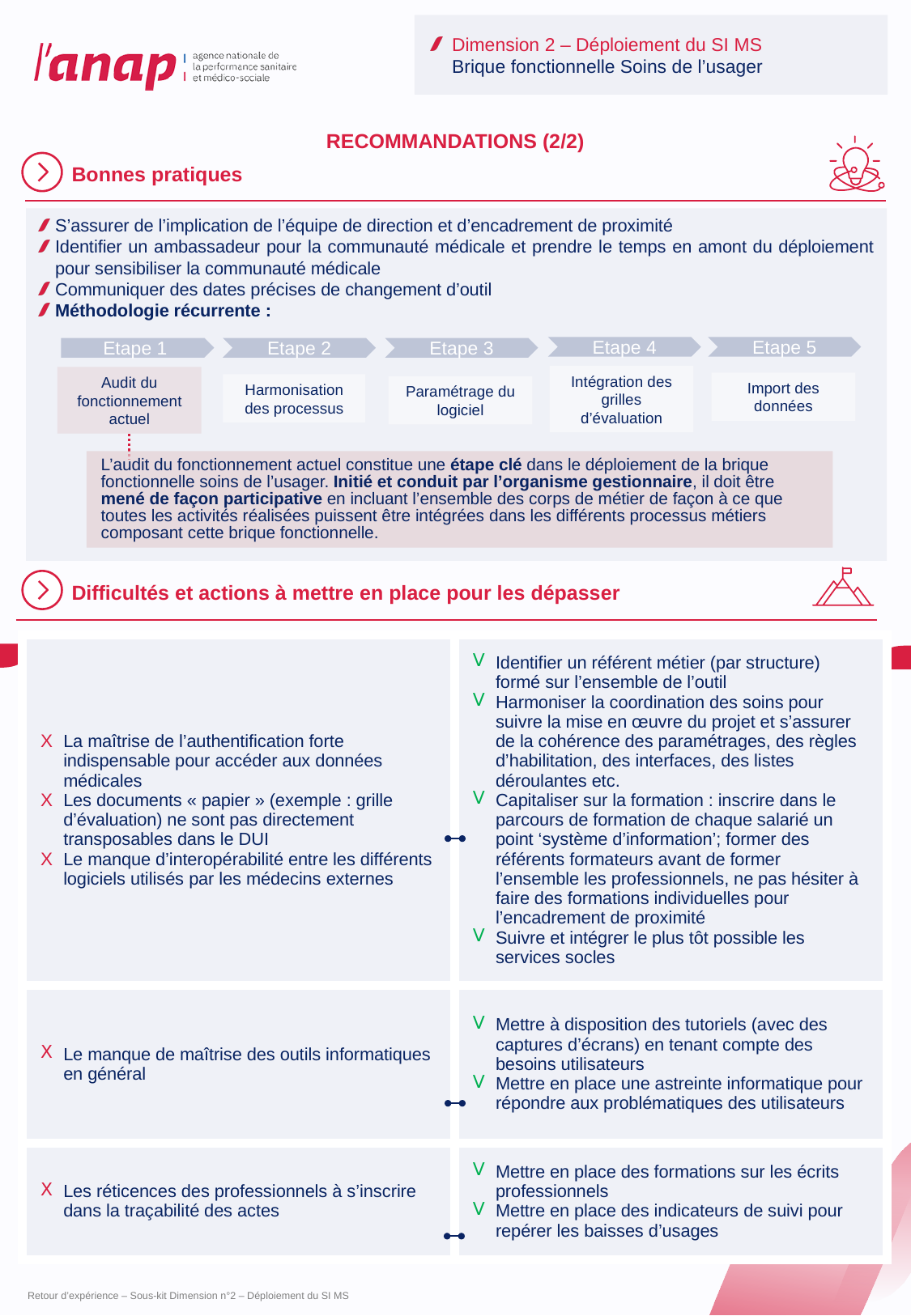

Dimension 2 – Déploiement du SI MS
Brique fonctionnelle Soins de l’usager
RECOMMANDATIONS (2/2)

Bonnes pratiques
S’assurer de l’implication de l’équipe de direction et d’encadrement de proximité
Identifier un ambassadeur pour la communauté médicale et prendre le temps en amont du déploiement pour sensibiliser la communauté médicale
Communiquer des dates précises de changement d’outil
Méthodologie récurrente :

Etape 5
Etape 4
Etape 1
Etape 3
Etape 2
Intégration des grilles d’évaluation
Audit du fonctionnement actuel
Import des données
Harmonisation des processus
Paramétrage du logiciel
L’audit du fonctionnement actuel constitue une étape clé dans le déploiement de la brique fonctionnelle soins de l’usager. Initié et conduit par l’organisme gestionnaire, il doit être mené de façon participative en incluant l’ensemble des corps de métier de façon à ce que toutes les activités réalisées puissent être intégrées dans les différents processus métiers composant cette brique fonctionnelle.

Difficultés et actions à mettre en place pour les dépasser
| La maîtrise de l’authentification forte indispensable pour accéder aux données médicales Les documents « papier » (exemple : grille d’évaluation) ne sont pas directement transposables dans le DUI Le manque d’interopérabilité entre les différents logiciels utilisés par les médecins externes | Identifier un référent métier (par structure) formé sur l’ensemble de l’outil Harmoniser la coordination des soins pour suivre la mise en œuvre du projet et s’assurer de la cohérence des paramétrages, des règles d’habilitation, des interfaces, des listes déroulantes etc. Capitaliser sur la formation : inscrire dans le parcours de formation de chaque salarié un point ‘système d’information’; former des référents formateurs avant de former l’ensemble les professionnels, ne pas hésiter à faire des formations individuelles pour l’encadrement de proximité Suivre et intégrer le plus tôt possible les services socles |
| --- | --- |
| Le manque de maîtrise des outils informatiques en général | Mettre à disposition des tutoriels (avec des captures d’écrans) en tenant compte des besoins utilisateurs Mettre en place une astreinte informatique pour répondre aux problématiques des utilisateurs |
| Les réticences des professionnels à s’inscrire dans la traçabilité des actes | Mettre en place des formations sur les écrits professionnels Mettre en place des indicateurs de suivi pour repérer les baisses d’usages |

Retour d’expérience – Sous-kit Dimension n°2 – Déploiement du SI MS